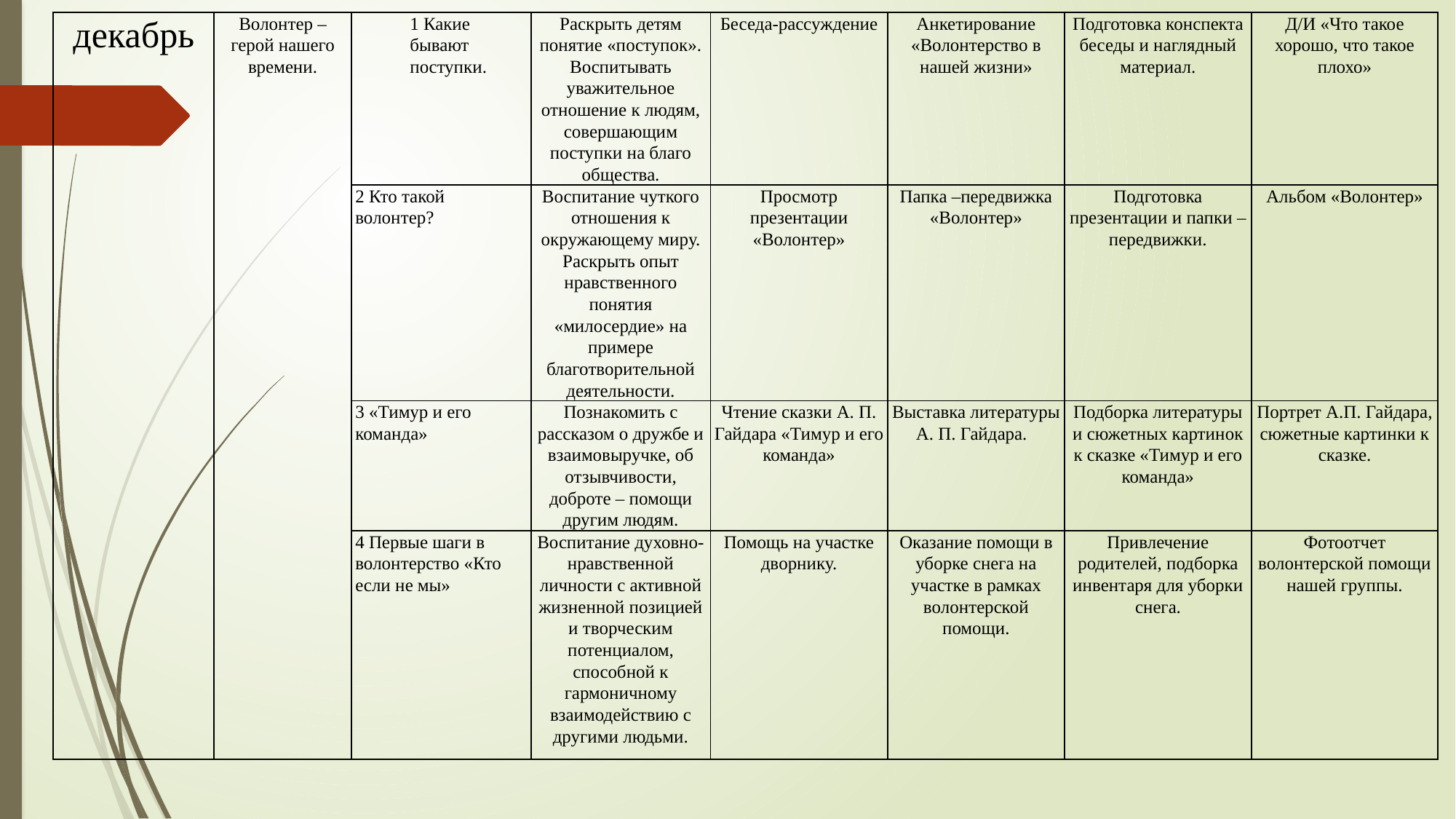

| декабрь | Волонтер –герой нашего времени. | 1 Какие бывают поступки. | Раскрыть детям понятие «поступок». Воспитывать уважительное отношение к людям, совершающим поступки на благо общества. | Беседа-рассуждение | Анкетирование «Волонтерство в нашей жизни» | Подготовка конспекта беседы и наглядный материал. | Д/И «Что такое хорошо, что такое плохо» |
| --- | --- | --- | --- | --- | --- | --- | --- |
|  |  | 2 Кто такой волонтер? | Воспитание чуткого отношения к окружающему миру. Раскрыть опыт нравственного понятия «милосердие» на примере благотворительной деятельности. | Просмотр презентации «Волонтер» | Папка –передвижка «Волонтер» | Подготовка презентации и папки –передвижки. | Альбом «Волонтер» |
|  |  | 3 «Тимур и его команда» | Познакомить с рассказом о дружбе и взаимовыручке, об отзывчивости, доброте – помощи другим людям. | Чтение сказки А. П. Гайдара «Тимур и его команда» | Выставка литературы А. П. Гайдара. | Подборка литературы и сюжетных картинок к сказке «Тимур и его команда» | Портрет А.П. Гайдара, сюжетные картинки к сказке. |
|  |  | 4 Первые шаги в волонтерство «Кто если не мы» | Воспитание духовно-нравственной личности с активной жизненной позицией и творческим потенциалом, способной к гармоничному взаимодействию с другими людьми. | Помощь на участке дворнику. | Оказание помощи в уборке снега на участке в рамках волонтерской помощи. | Привлечение родителей, подборка инвентаря для уборки снега. | Фотоотчет волонтерской помощи нашей группы. |